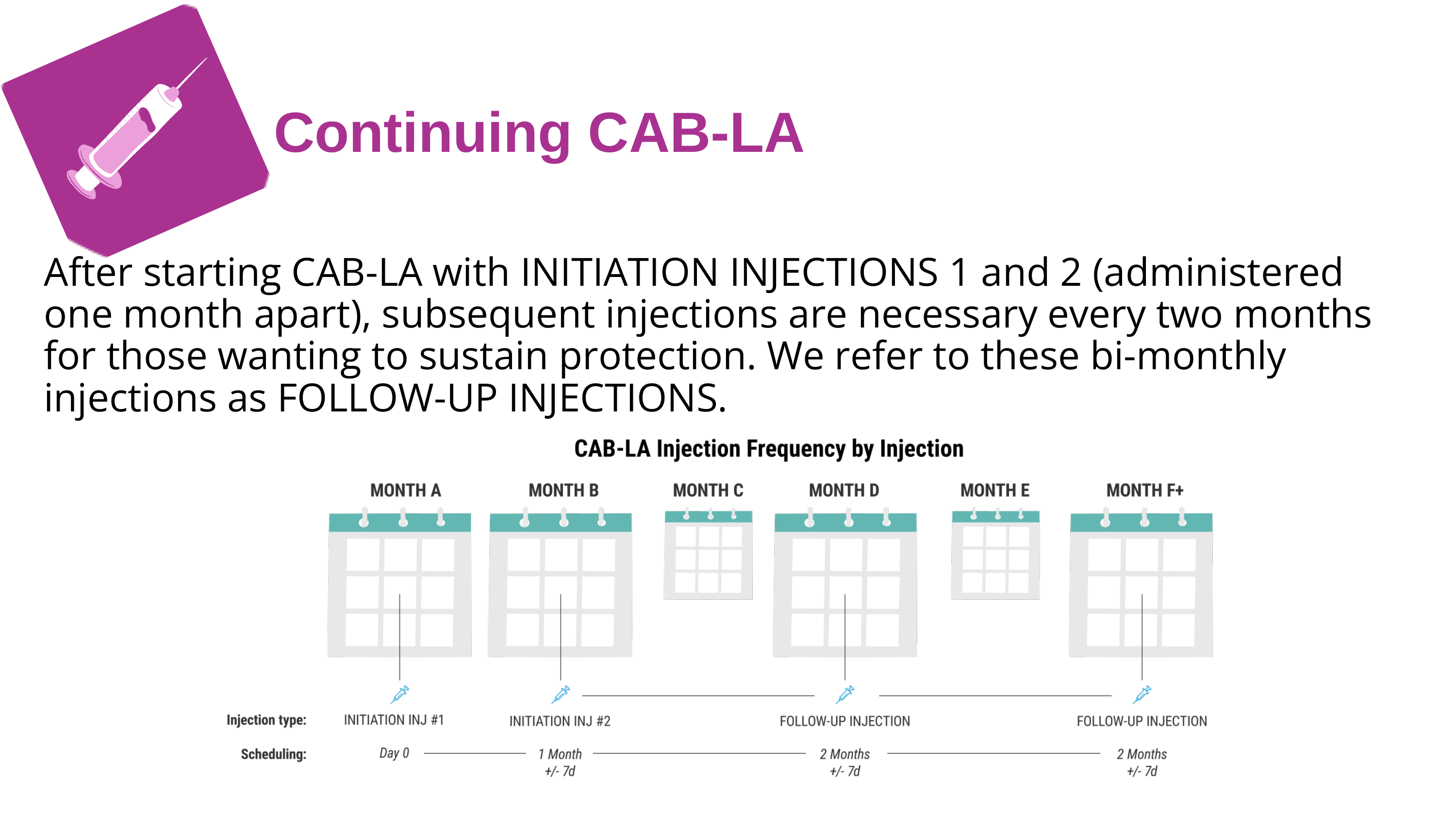

C
Continuing CAB-LA
After starting CAB-LA with INITIATION INJECTIONS 1 and 2 (administered one month apart), subsequent injections are necessary every two months for those wanting to sustain protection. We refer to these bi-monthly injections as FOLLOW-UP INJECTIONS.